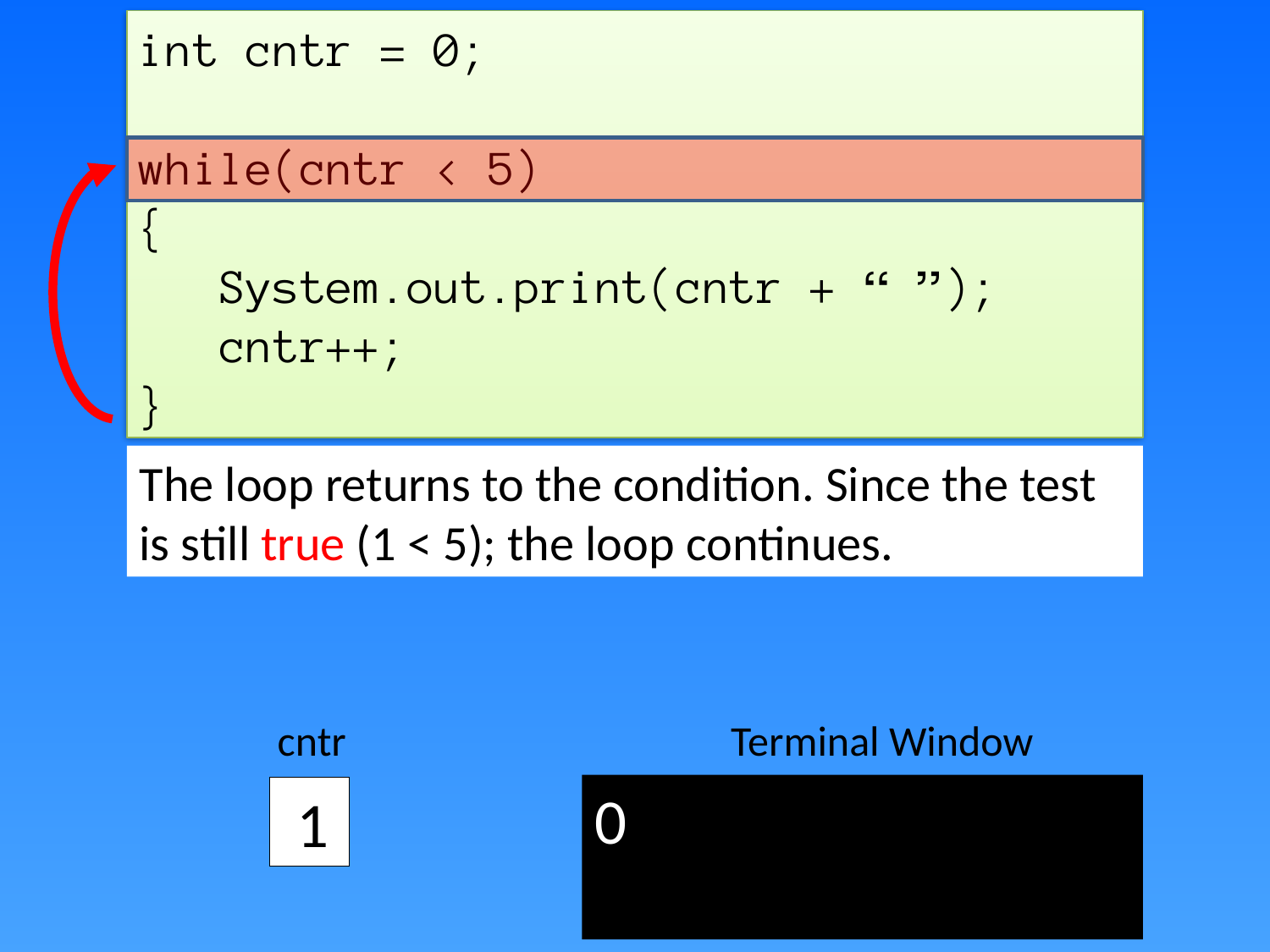

int cntr = 0;

while(cntr < 5)
{
   System.out.print(cntr + “ ”);
   cntr++;
}

The loop returns to the condition. Since the test is still true (1 < 5); the loop continues.
Terminal Window
cntr
0

 1